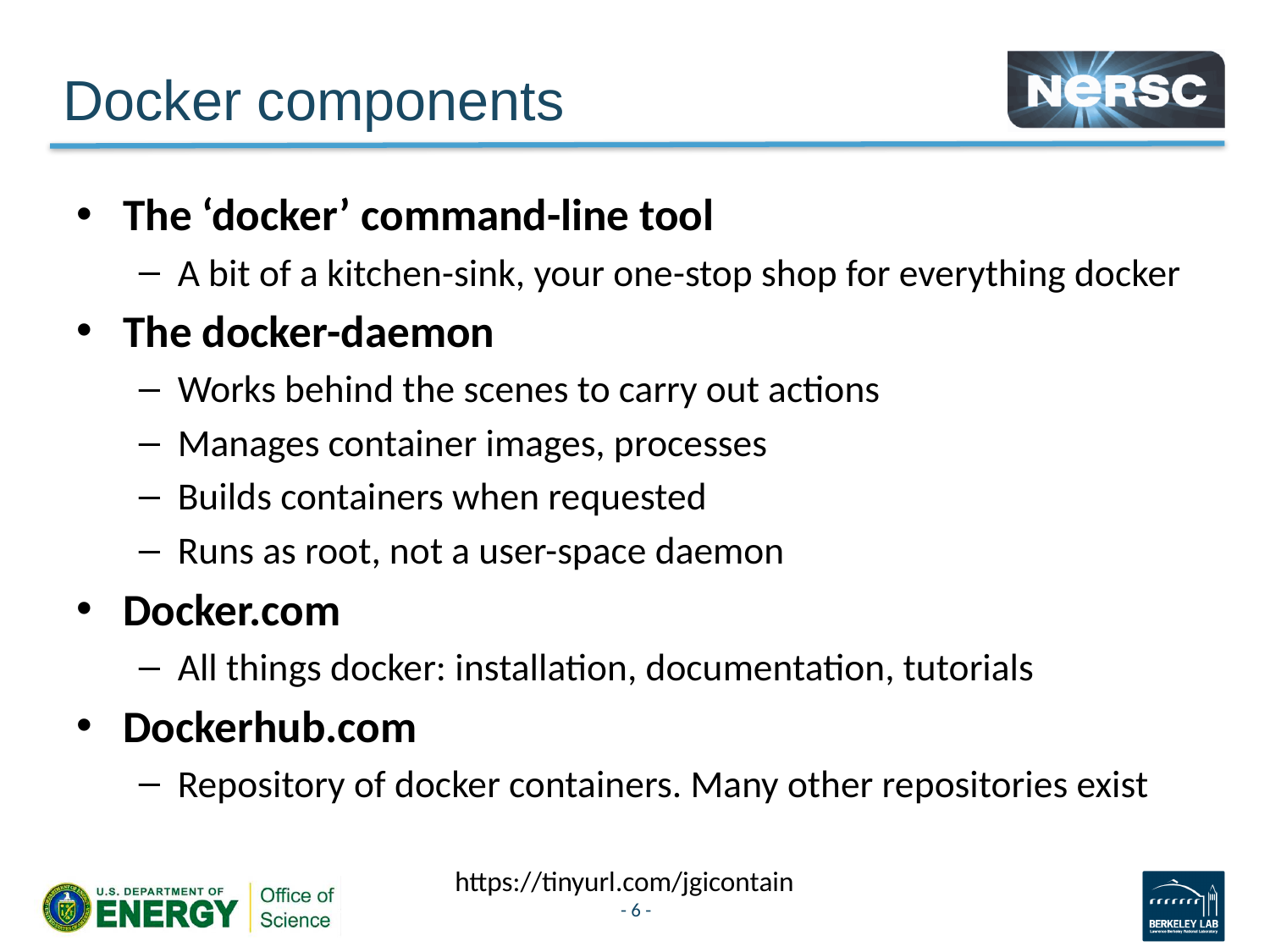

# Docker components
The ‘docker’ command-line tool
A bit of a kitchen-sink, your one-stop shop for everything docker
The docker-daemon
Works behind the scenes to carry out actions
Manages container images, processes
Builds containers when requested
Runs as root, not a user-space daemon
Docker.com
All things docker: installation, documentation, tutorials
Dockerhub.com
Repository of docker containers. Many other repositories exist
https://tinyurl.com/jgicontain
- 6 -